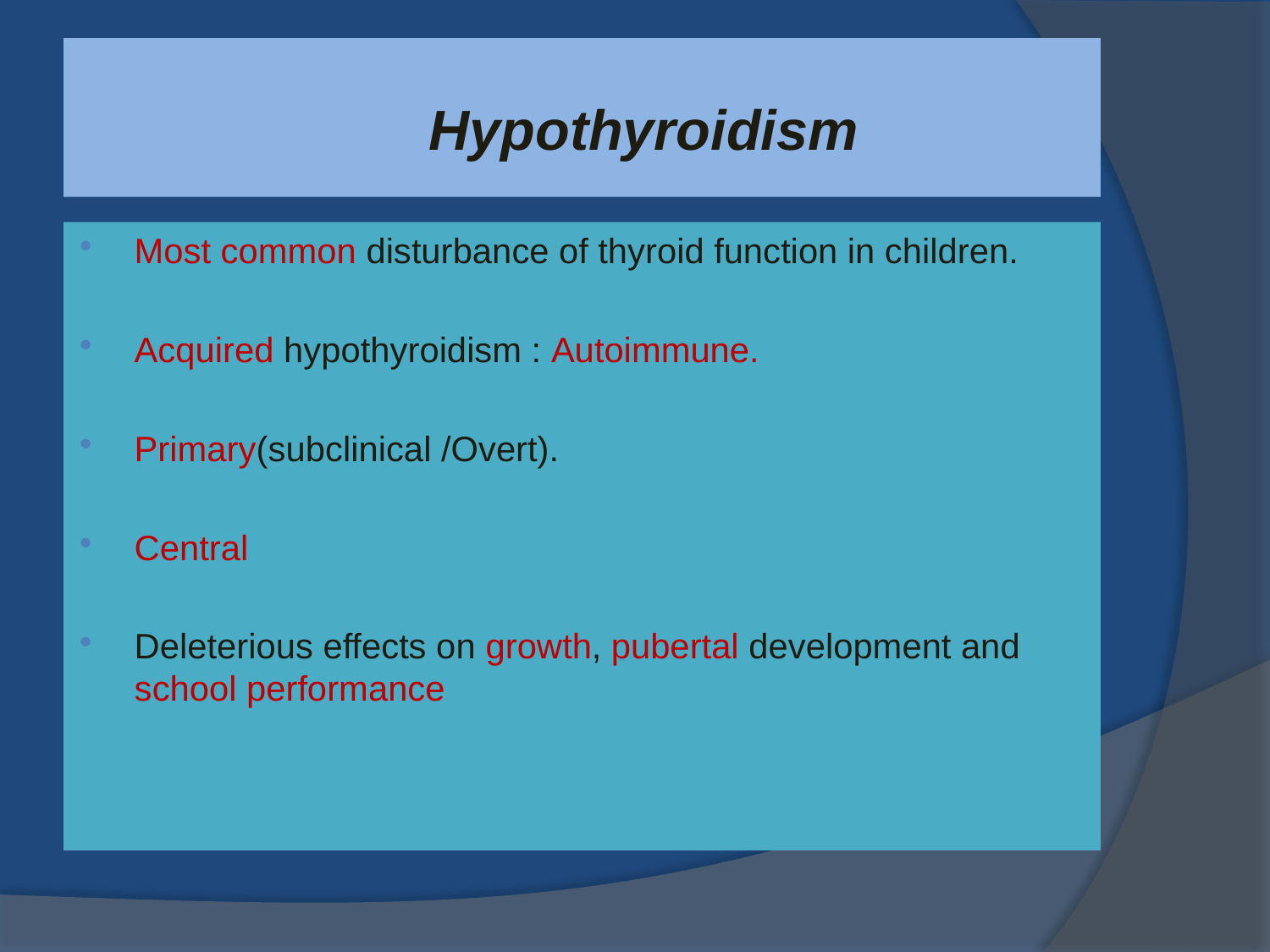

# Hypothyroidism
Most common disturbance of thyroid function in children.

Acquired hypothyroidism : Autoimmune.

Primary(subclinical /Overt).

Central

Deleterious effects on growth, pubertal development and school performance